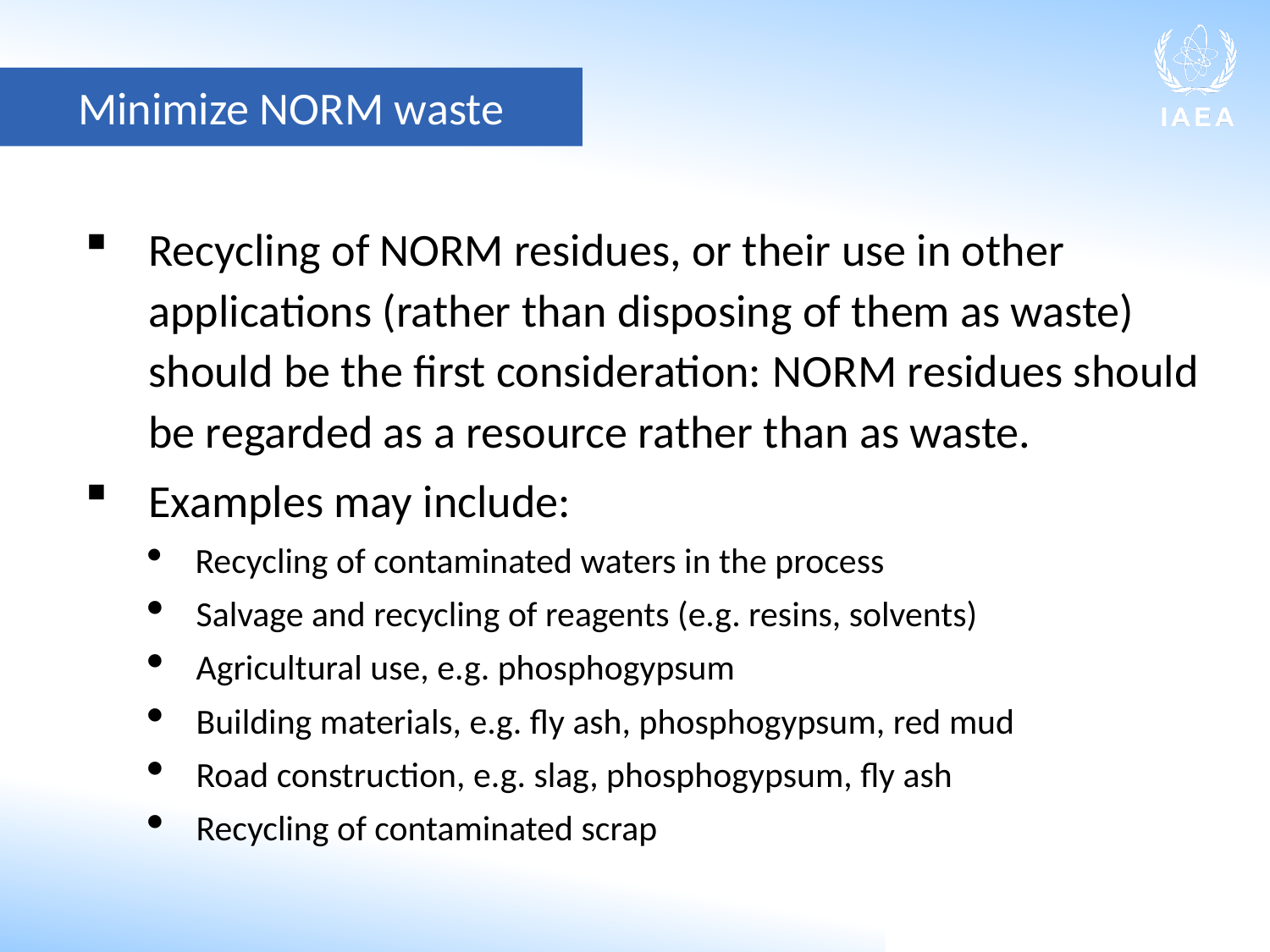

Minimize NORM waste
Recycling of NORM residues, or their use in other applications (rather than disposing of them as waste) should be the first consideration: NORM residues should be regarded as a resource rather than as waste.
Examples may include:
 Recycling of contaminated waters in the process
 Salvage and recycling of reagents (e.g. resins, solvents)
 Agricultural use, e.g. phosphogypsum
 Building materials, e.g. fly ash, phosphogypsum, red mud
 Road construction, e.g. slag, phosphogypsum, fly ash
 Recycling of contaminated scrap